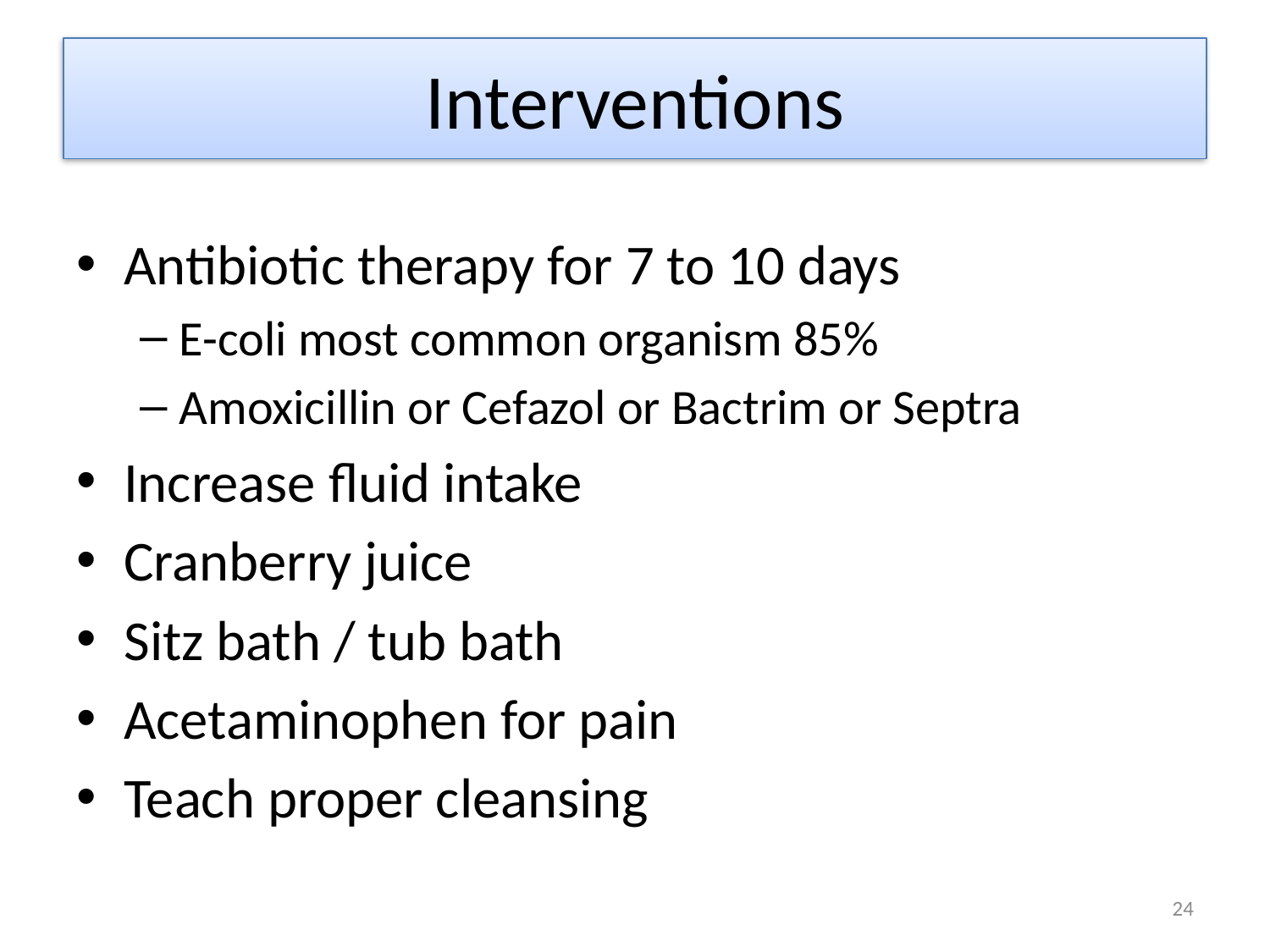

# Interventions
Antibiotic therapy for 7 to 10 days
E-coli most common organism 85%
Amoxicillin or Cefazol or Bactrim or Septra
Increase fluid intake
Cranberry juice
Sitz bath / tub bath
Acetaminophen for pain
Teach proper cleansing
24